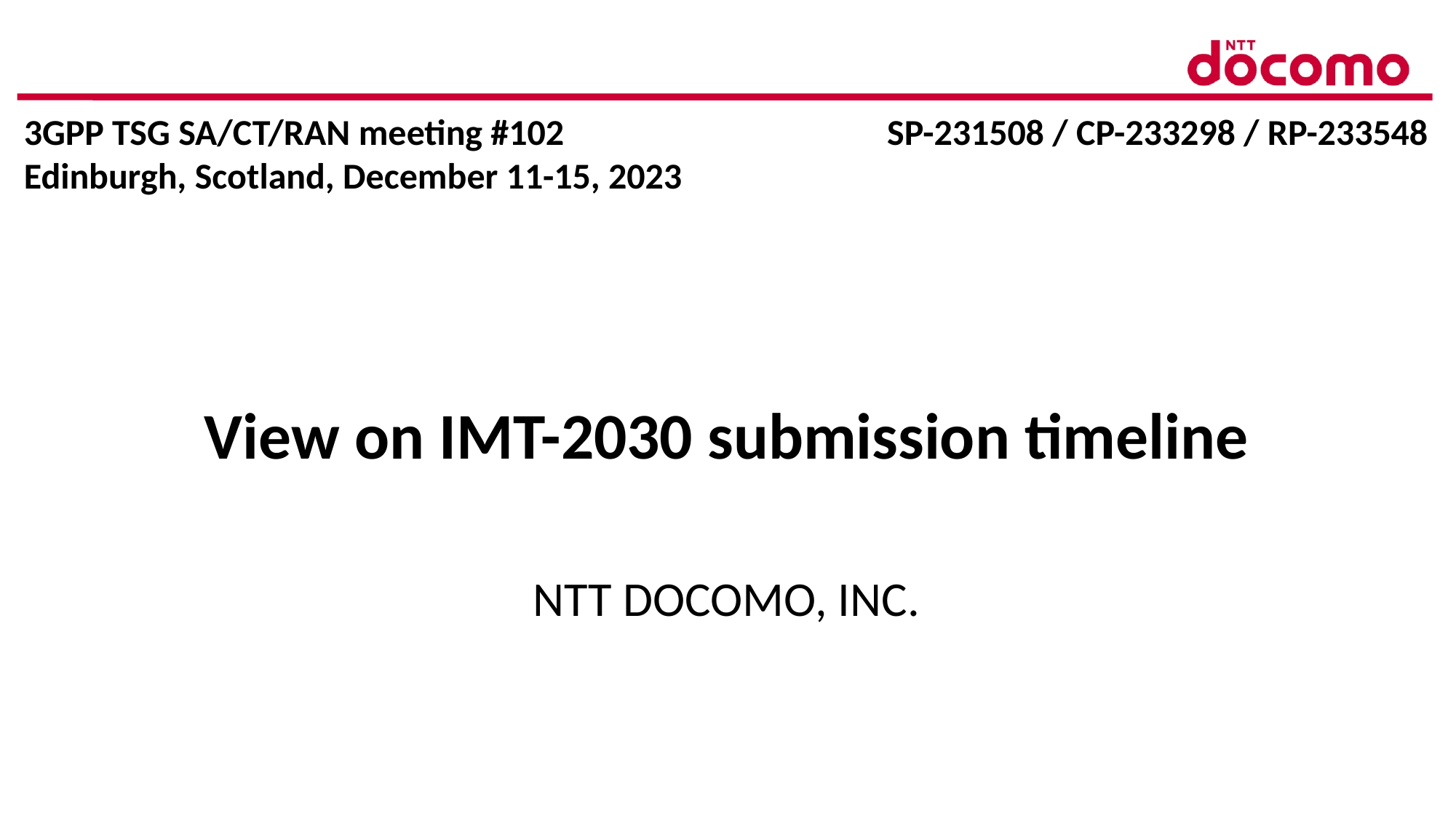

3GPP TSG SA/CT/RAN meeting #102
Edinburgh, Scotland, December 11-15, 2023
SP-231508 / CP-233298 / RP-233548
# View on IMT-2030 submission timeline
NTT DOCOMO, INC.